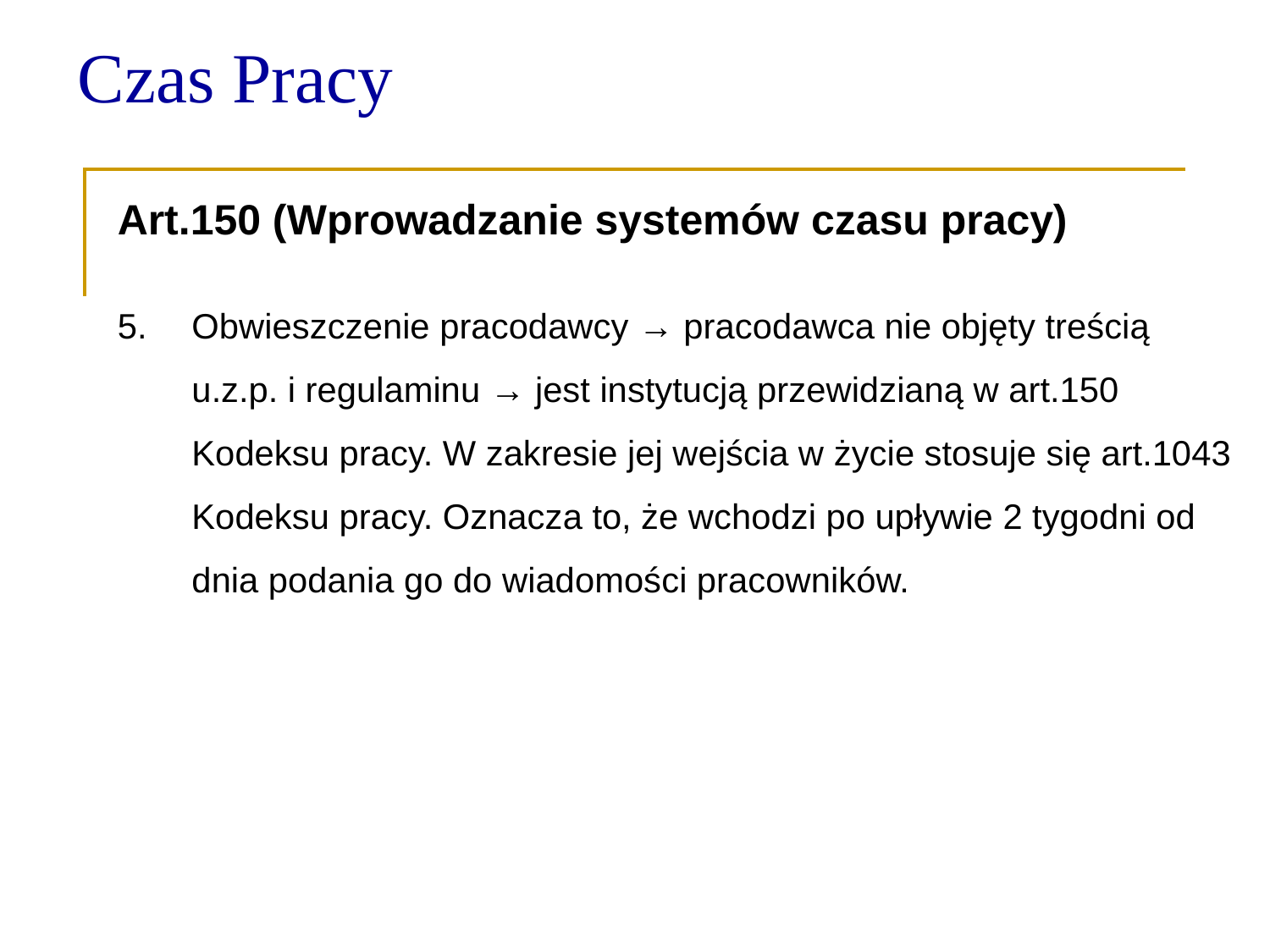

Czas Pracy
Art.150 (Wprowadzanie systemów czasu pracy)
5.	Obwieszczenie pracodawcy → pracodawca nie objęty treścią u.z.p. i regulaminu → jest instytucją przewidzianą w art.150 Kodeksu pracy. W zakresie jej wejścia w życie stosuje się art.1043 Kodeksu pracy. Oznacza to, że wchodzi po upływie 2 tygodni od dnia podania go do wiadomości pracowników.